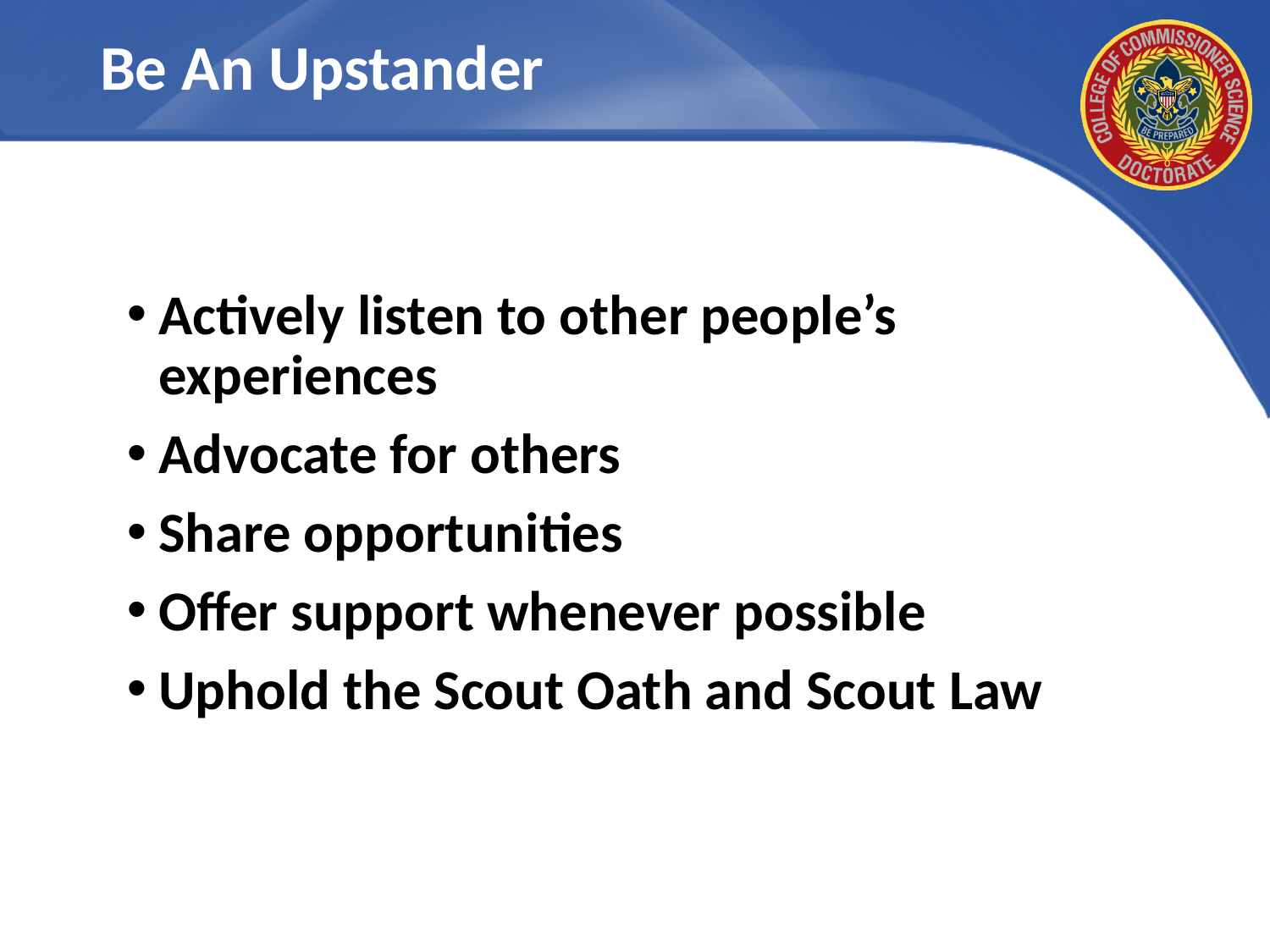

# Be An Upstander
Actively listen to other people’s experiences
Advocate for others
Share opportunities
Offer support whenever possible
Uphold the Scout Oath and Scout Law